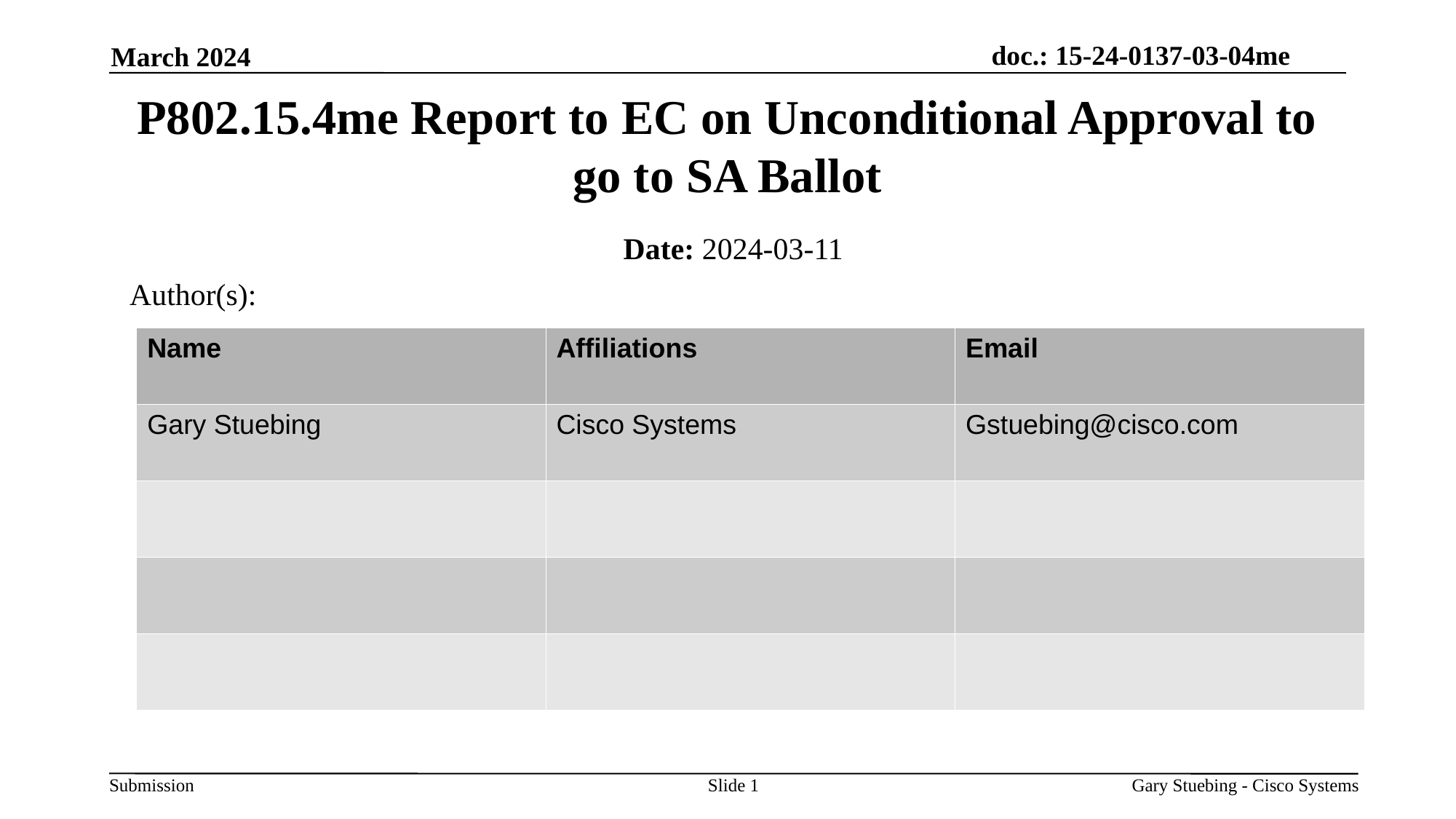

March 2024
P802.15.4me Report to EC on Unconditional Approval to go to SA Ballot
Date: 2024-03-11
Author(s):
| Name | Affiliations | Email |
| --- | --- | --- |
| Gary Stuebing | Cisco Systems | Gstuebing@cisco.com |
|  |  |  |
|  |  |  |
|  |  |  |
Slide 1
Gary Stuebing - Cisco Systems